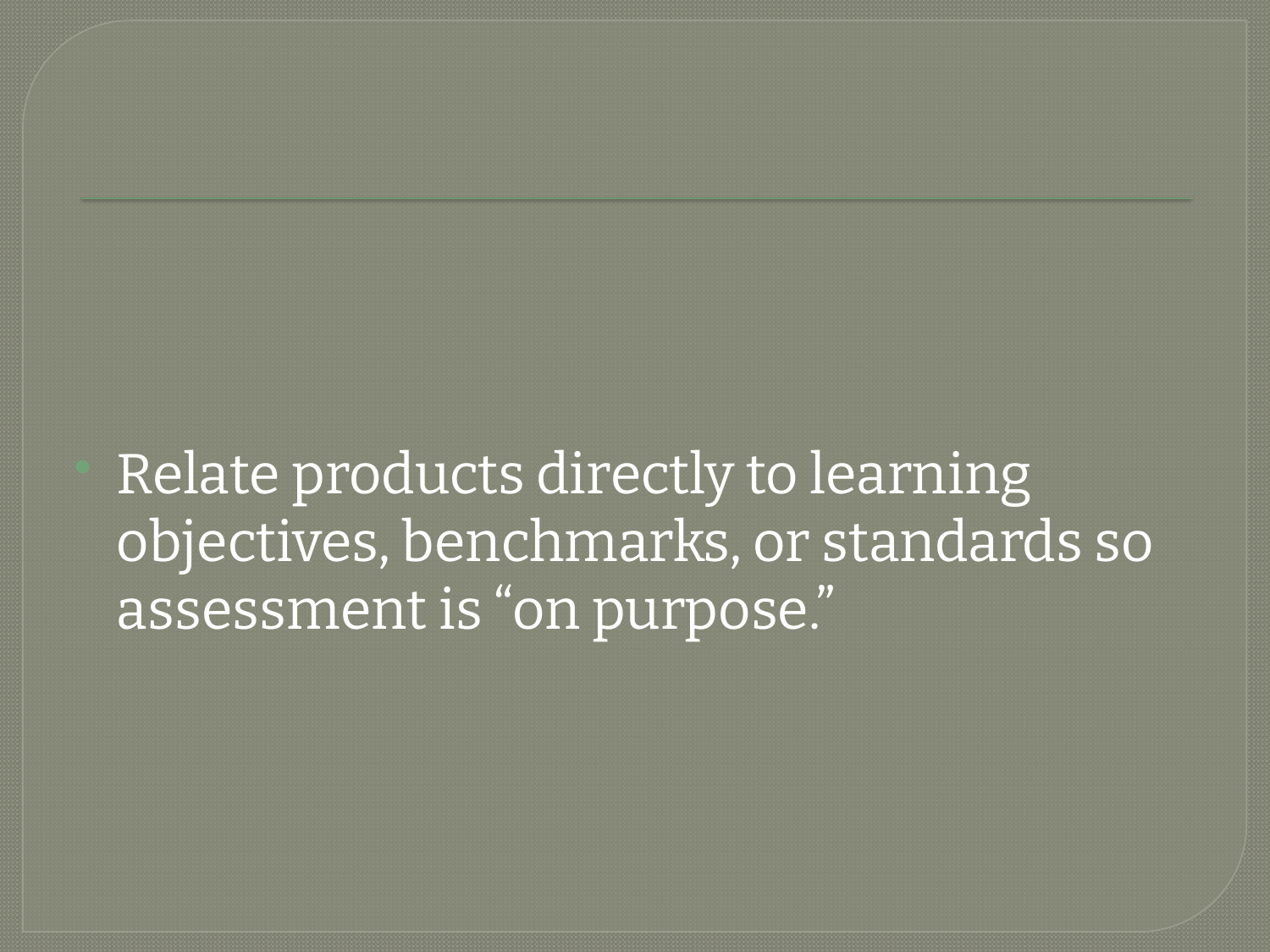

#

Relate products directly to learning objectives, benchmarks, or standards so assessment is “on purpose.”